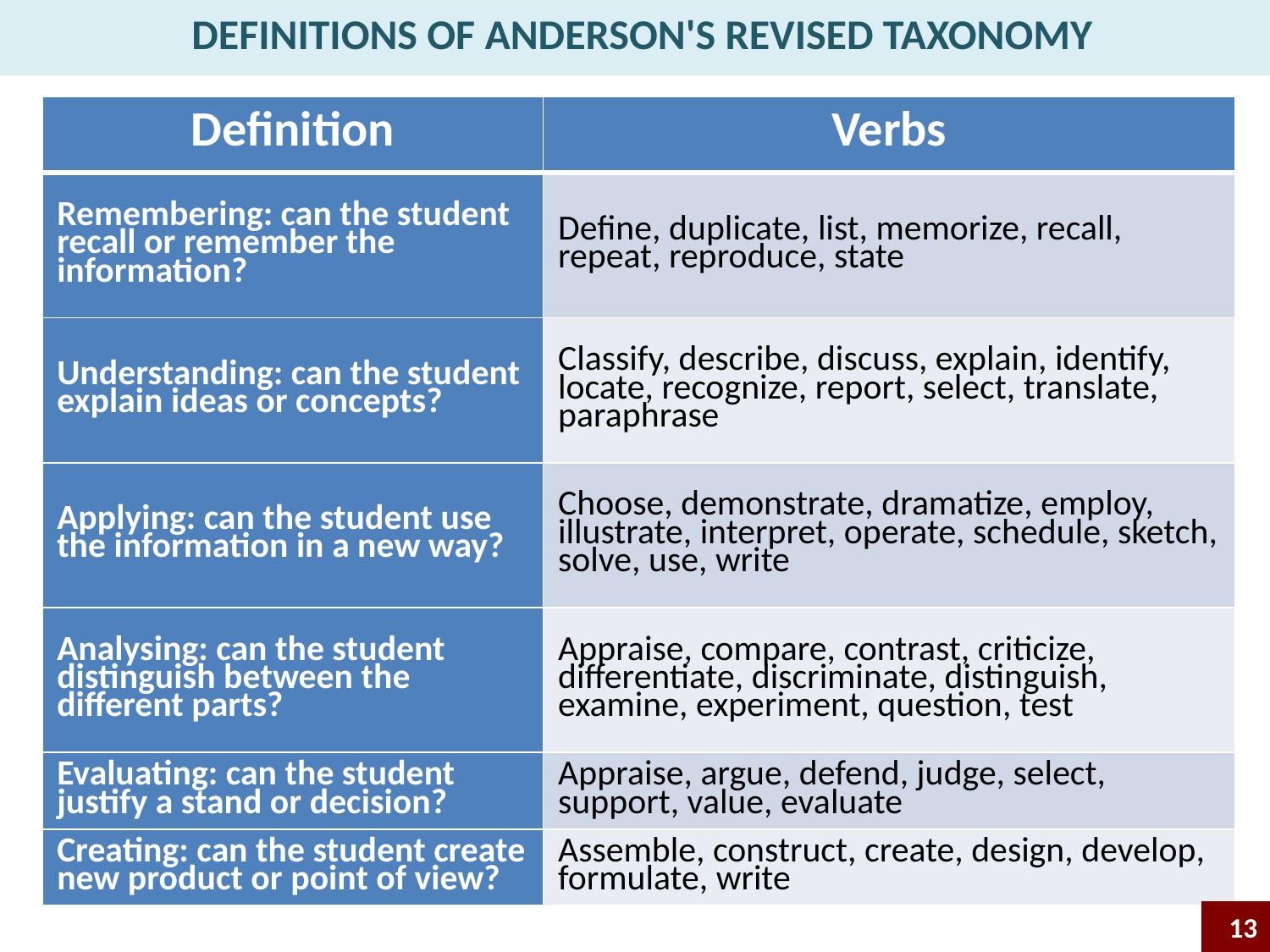

DEFINITIONS OF ANDERSON'S REVISED TAXONOMY
| Definition | Verbs |
| --- | --- |
| Remembering: can the student recall or remember the information? | Define, duplicate, list, memorize, recall, repeat, reproduce, state |
| Understanding: can the student explain ideas or concepts? | Classify, describe, discuss, explain, identify, locate, recognize, report, select, translate, paraphrase |
| Applying: can the student use the information in a new way? | Choose, demonstrate, dramatize, employ, illustrate, interpret, operate, schedule, sketch, solve, use, write |
| Analysing: can the student distinguish between the different parts? | Appraise, compare, contrast, criticize, differentiate, discriminate, distinguish, examine, experiment, question, test |
| Evaluating: can the student justify a stand or decision? | Appraise, argue, defend, judge, select, support, value, evaluate |
| Creating: can the student create new product or point of view? | Assemble, construct, create, design, develop, formulate, write |
13